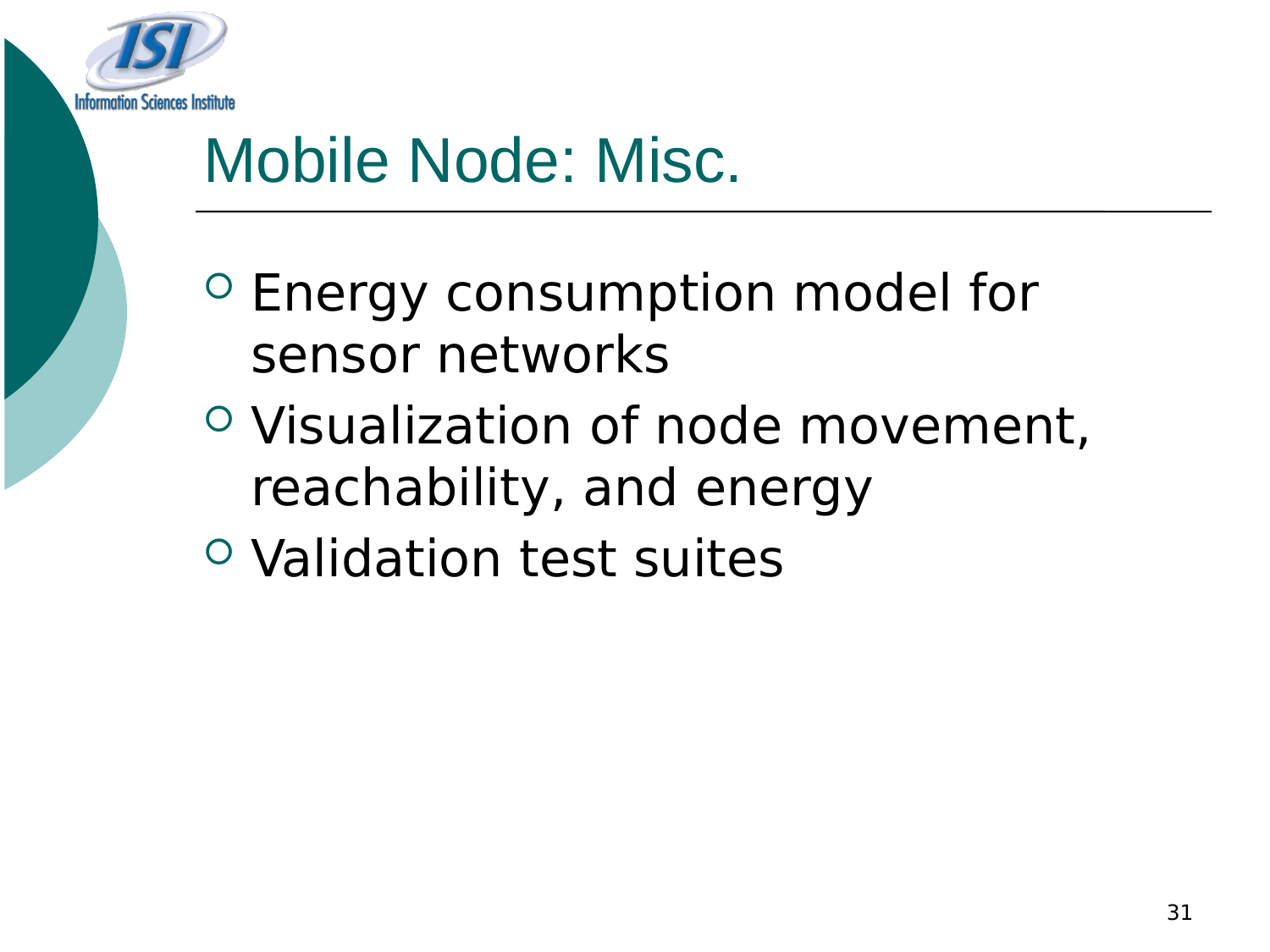

# Mobile Node: Misc.
Energy consumption model for sensor networks
Visualization of node movement, reachability, and energy
Validation test suites
31